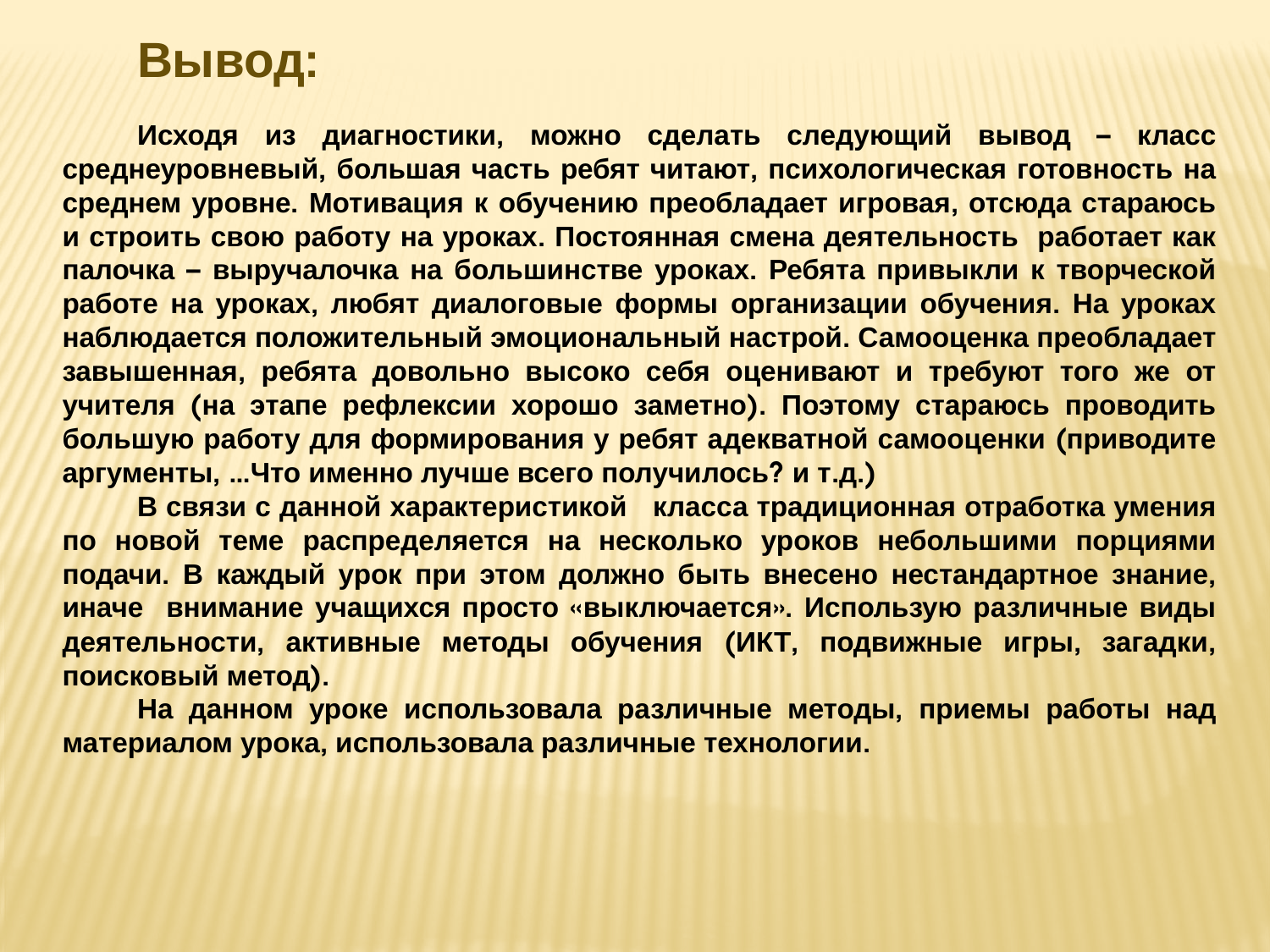

Вывод:

Исходя из диагностики, можно сделать следующий вывод – класс среднеуровневый, большая часть ребят читают, психологическая готовность на среднем уровне. Мотивация к обучению преобладает игровая, отсюда стараюсь и строить свою работу на уроках. Постоянная смена деятельность  работает как палочка – выручалочка на большинстве уроках. Ребята привыкли к творческой работе на уроках, любят диалоговые формы организации обучения. На уроках наблюдается положительный эмоциональный настрой. Самооценка преобладает завышенная, ребята довольно высоко себя оценивают и требуют того же от учителя (на этапе рефлексии хорошо заметно). Поэтому стараюсь проводить большую работу для формирования у ребят адекватной самооценки (приводите аргументы, …Что именно лучше всего получилось? и т.д.)
В связи с данной характеристикой   класса традиционная отработка умения по новой теме распределяется на несколько уроков небольшими порциями подачи. В каждый урок при этом должно быть внесено нестандартное знание, иначе  внимание учащихся просто «выключается». Использую различные виды деятельности, активные методы обучения (ИКТ, подвижные игры, загадки, поисковый метод).
На данном уроке использовала различные методы, приемы работы над материалом урока, использовала различные технологии.